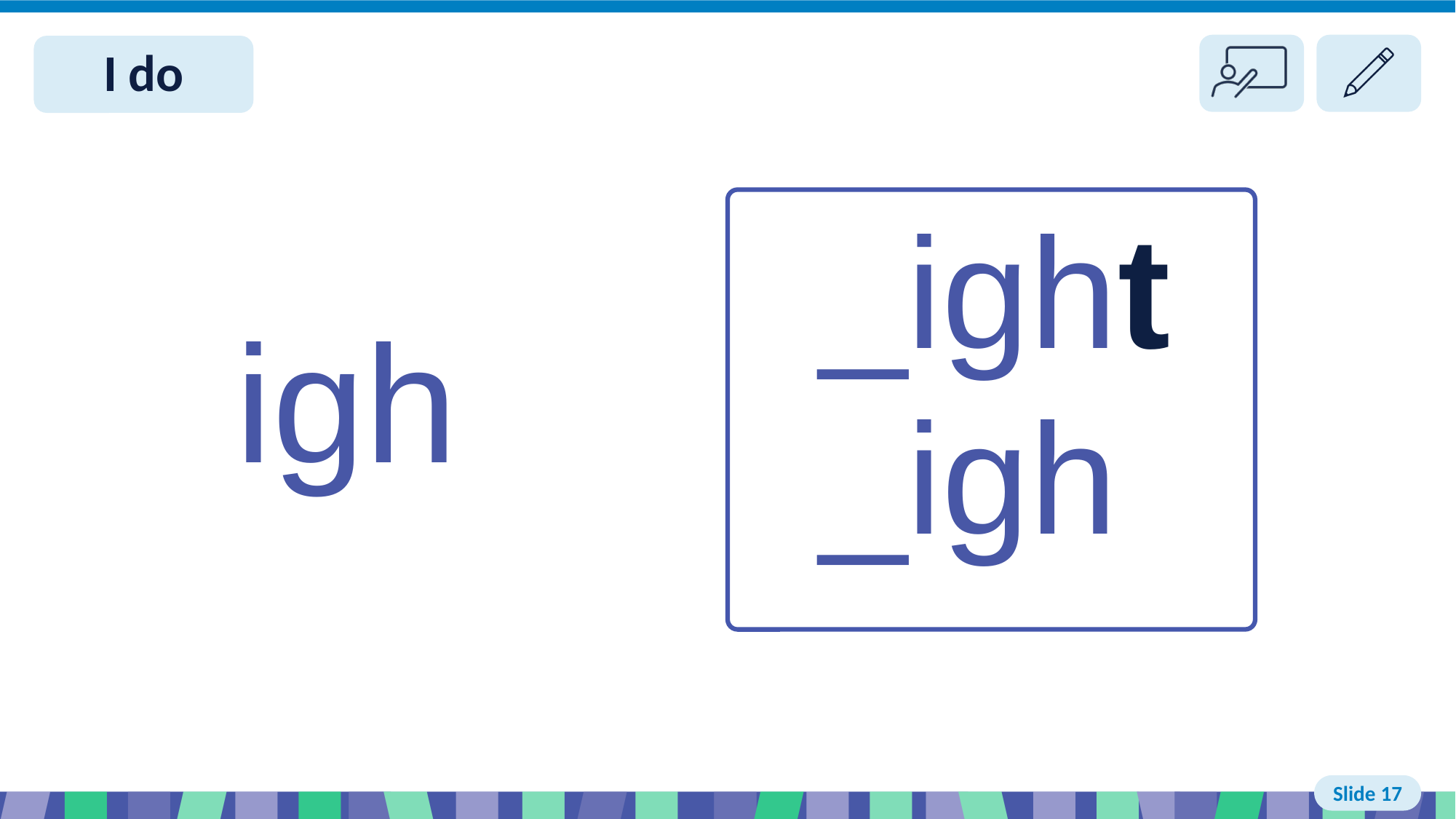

# Slide 17 I do

_ight
_igh
 igh